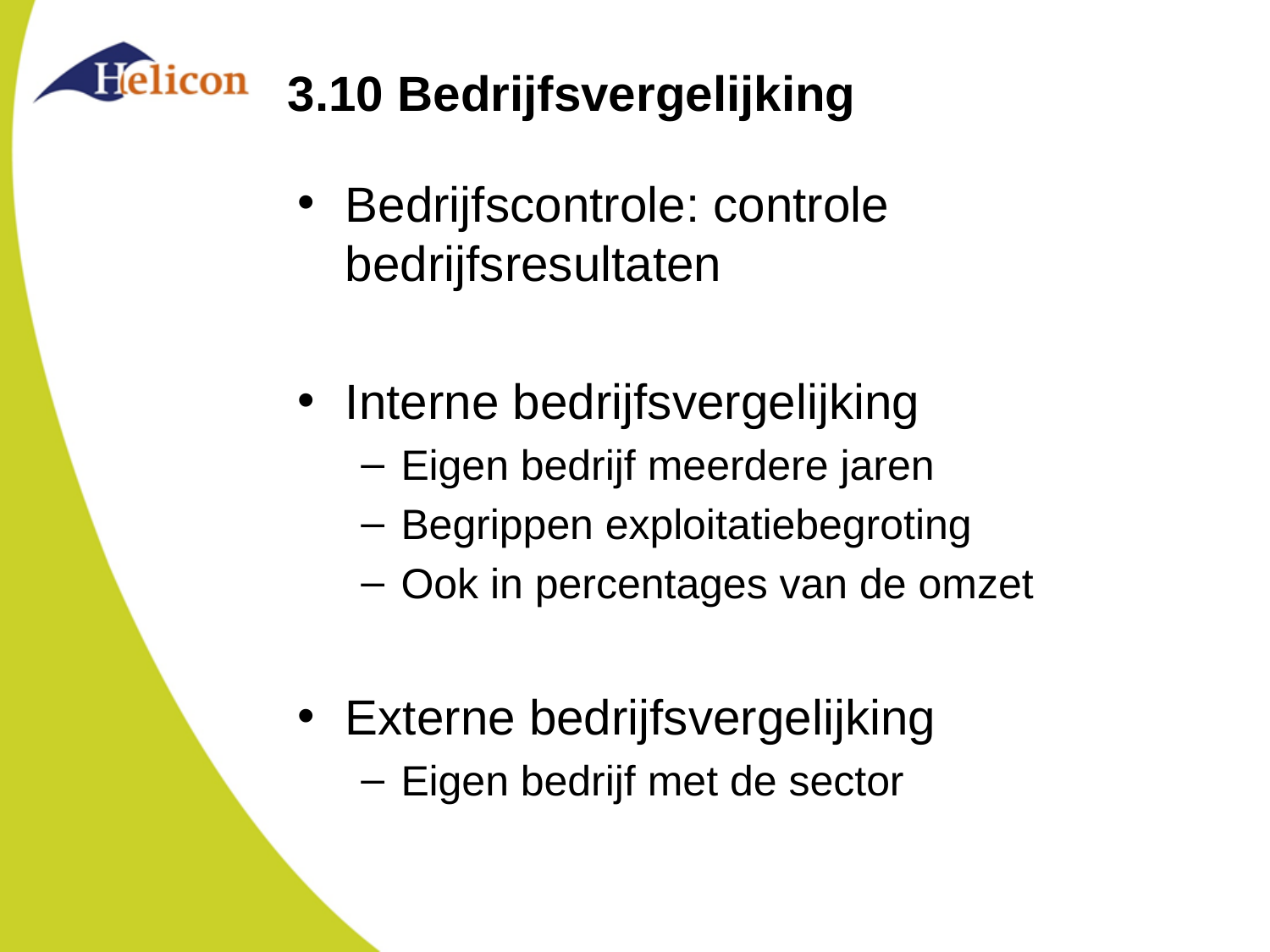

# 3.10 Bedrijfsvergelijking
Bedrijfscontrole: controle bedrijfsresultaten

Interne bedrijfsvergelijking
Eigen bedrijf meerdere jaren
Begrippen exploitatiebegroting
Ook in percentages van de omzet

Externe bedrijfsvergelijking
Eigen bedrijf met de sector